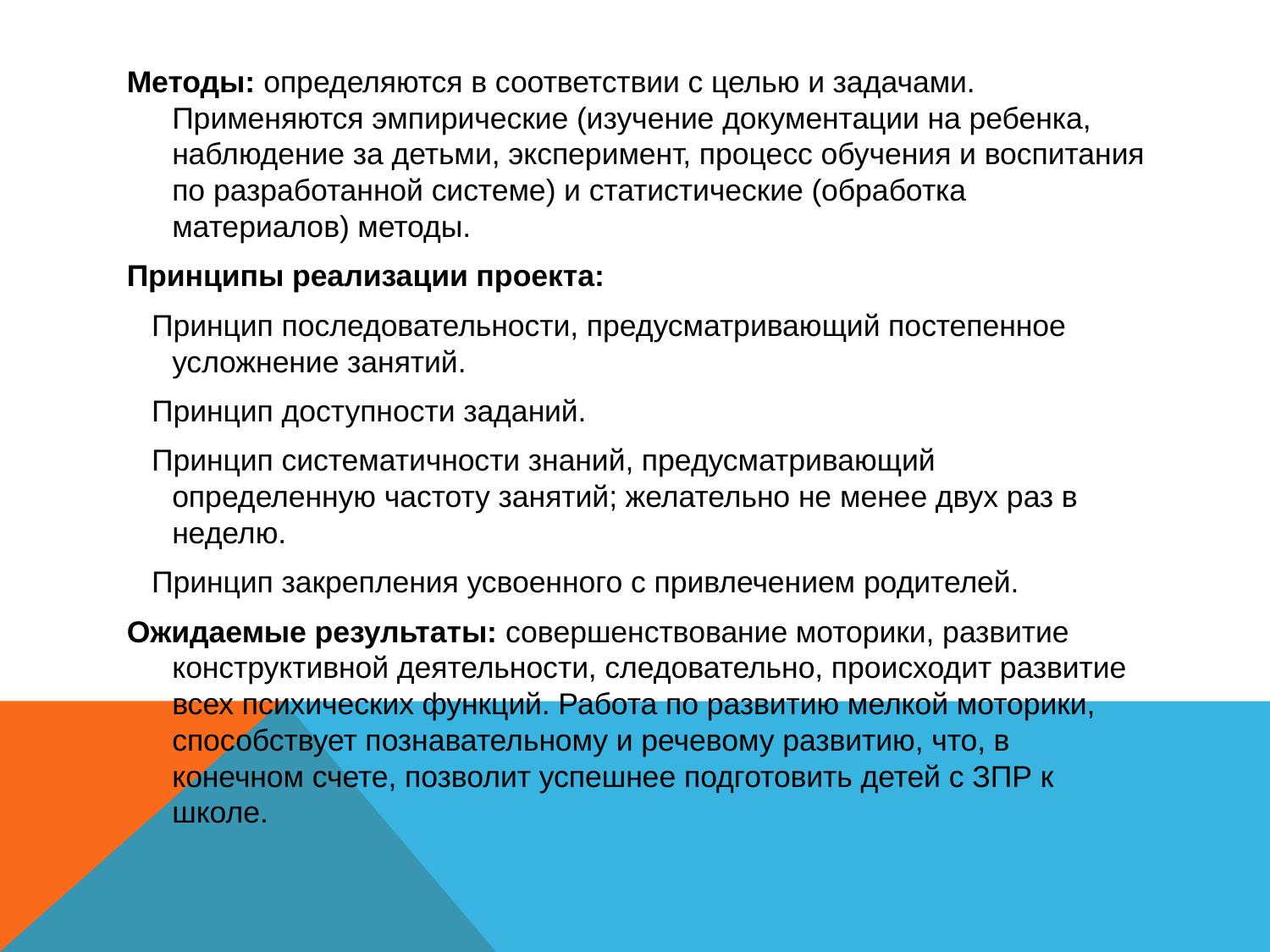

Методы: определяются в соответствии с целью и задачами. Применяются эмпирические (изучение документации на ребенка, наблюдение за детьми, эксперимент, процесс обучения и воспитания по разработанной системе) и статистические (обработка материалов) методы.
Принципы реализации проекта:
   Принцип последовательности, предусматривающий постепенное усложнение занятий.
   Принцип доступности заданий.
   Принцип систематичности знаний, предусматривающий определенную частоту занятий; желательно не менее двух раз в неделю.
   Принцип закрепления усвоенного с привлечением родителей.
Ожидаемые результаты: совершенствование моторики, развитие конструктивной деятельности, следовательно, происходит развитие всех психических функций. Работа по развитию мелкой моторики, способствует познавательному и речевому развитию, что, в конечном счете, позволит успешнее подготовить детей с ЗПР к школе.